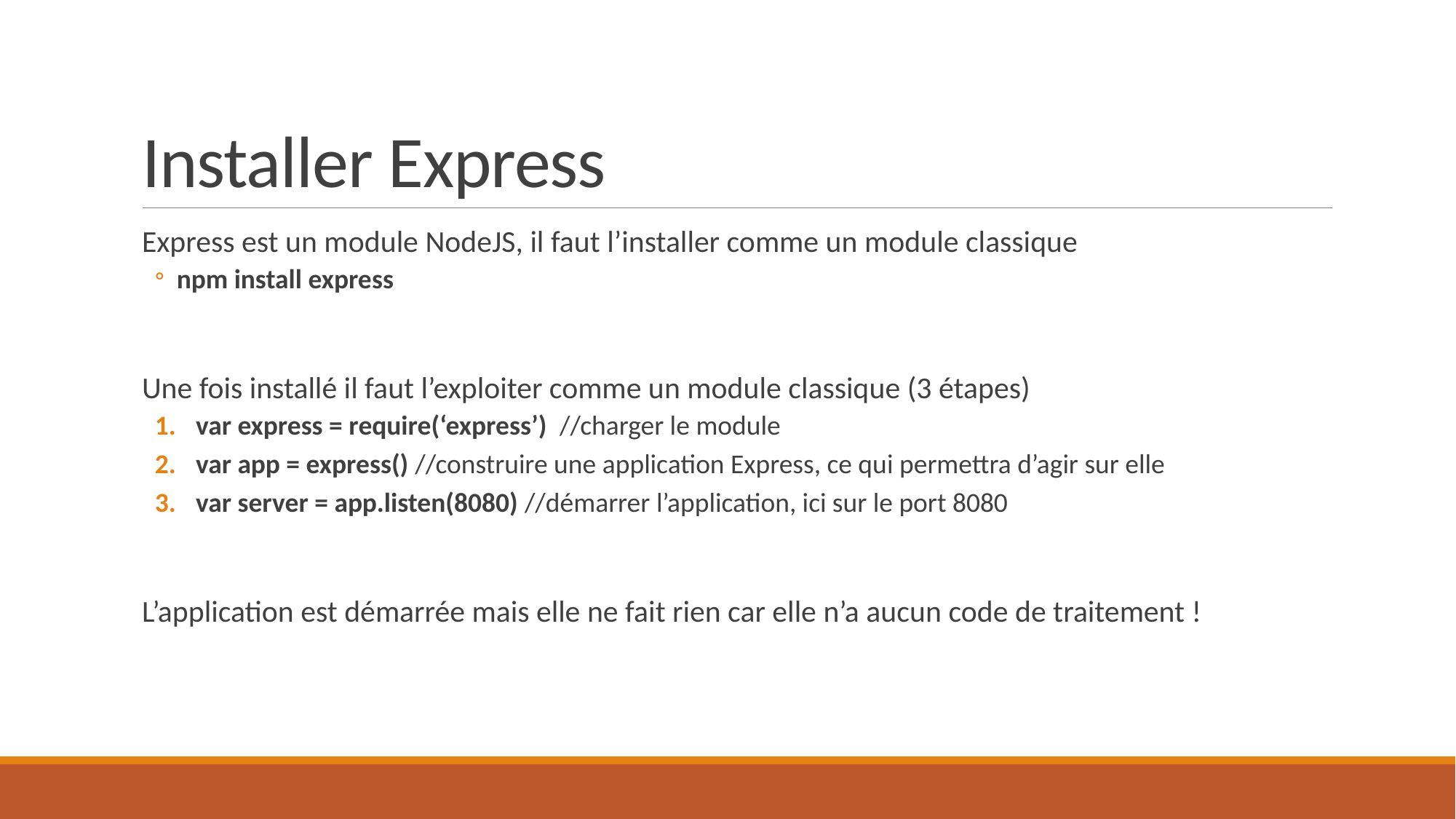

# Installer Express
Express est un module NodeJS, il faut l’installer comme un module classique
npm install express

Une fois installé il faut l’exploiter comme un module classique (3 étapes)
var express = require(‘express’)  //charger le module
var app = express() //construire une application Express, ce qui permettra d’agir sur elle
var server = app.listen(8080) //démarrer l’application, ici sur le port 8080

L’application est démarrée mais elle ne fait rien car elle n’a aucun code de traitement !